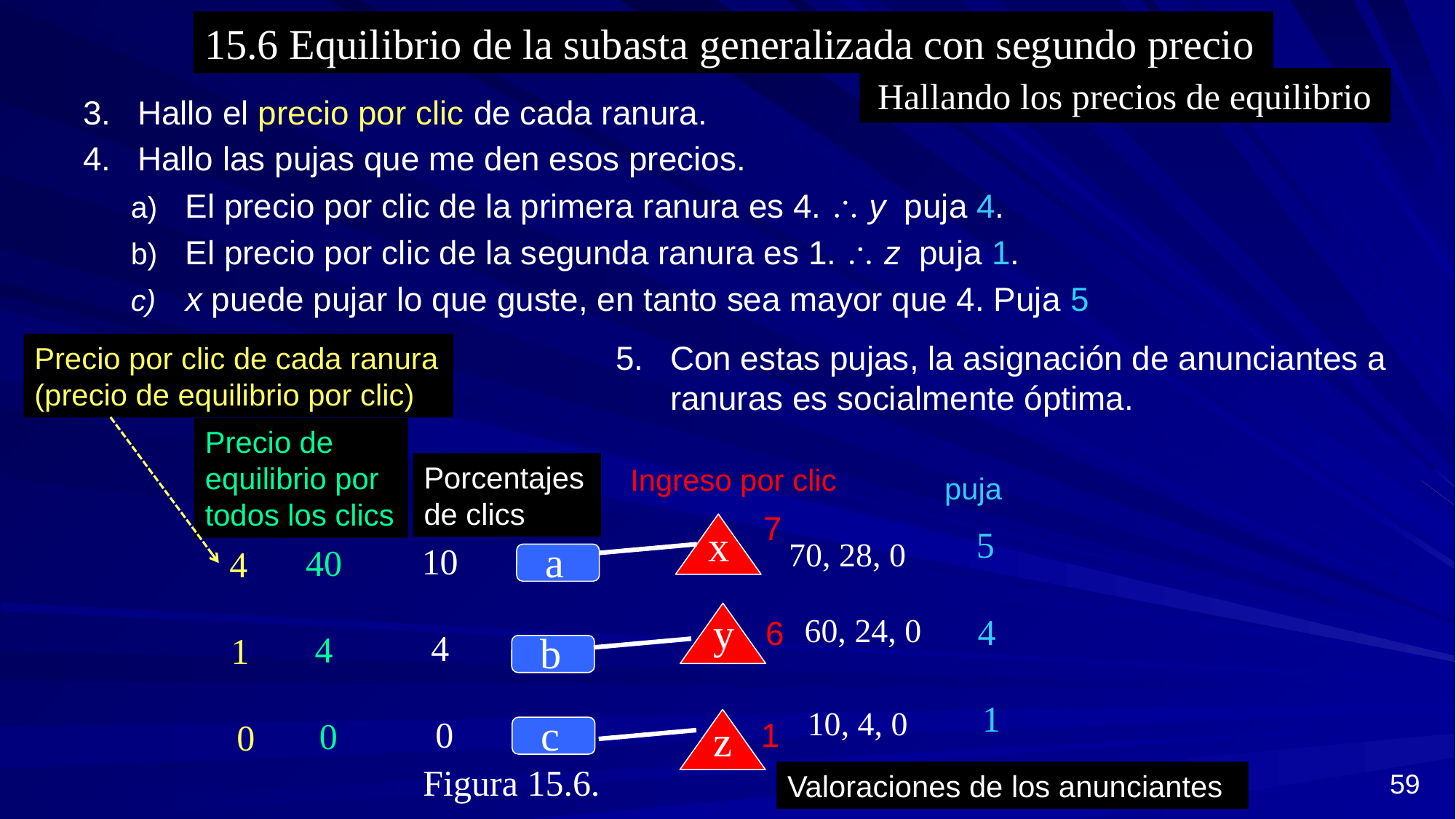

15.6 Equilibrio de la subasta generalizada con segundo precio
Hallando los precios de equilibrio
Hallo el precio por clic de cada ranura.
Hallo las pujas que me den esos precios.
El precio por clic de la primera ranura es 4. ∴ y  puja 4.
El precio por clic de la segunda ranura es 1. ∴ z  puja 1.
x puede pujar lo que guste, en tanto sea mayor que 4. Puja 5
Con estas pujas, la asignación de anunciantes a ranuras es socialmente óptima.
Precio por clic de cada ranura (precio de equilibrio por clic)
Precio de equilibrio por todos los clics
Porcentajes de clics
Ingreso por clic
puja
7

x
5
70, 28, 0
a
10
40
4

y

 4
60, 24, 0
6
 4
b
 4
1

 1
10, 4, 0
c
 0
 0
1
z

 0

Figura 15.6.
59
Valoraciones de los anunciantes